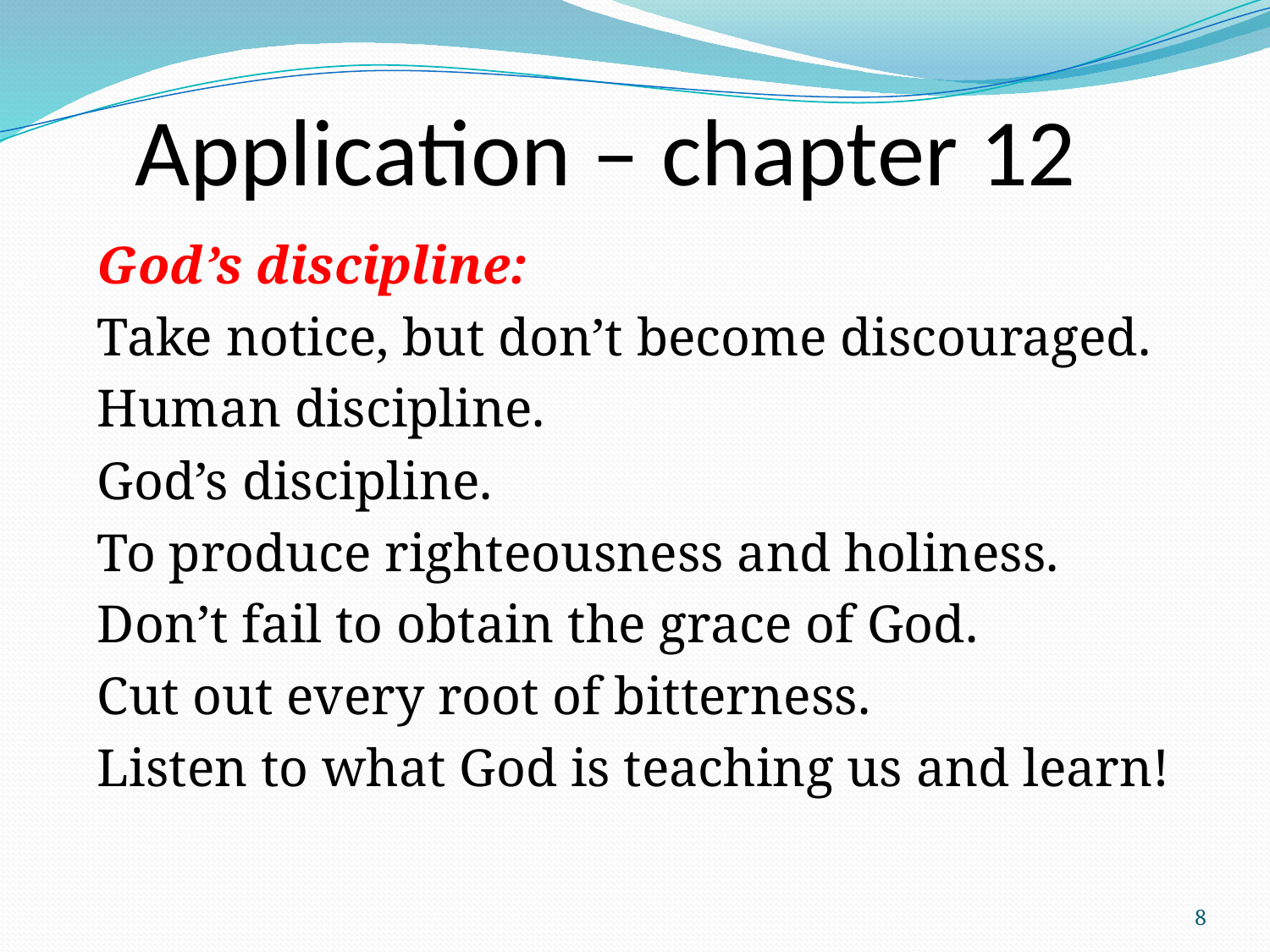

# Application – chapter 12
God’s discipline:
Take notice, but don’t become discouraged.
Human discipline.
God’s discipline.
To produce righteousness and holiness.
Don’t fail to obtain the grace of God.
Cut out every root of bitterness.
Listen to what God is teaching us and learn!

8